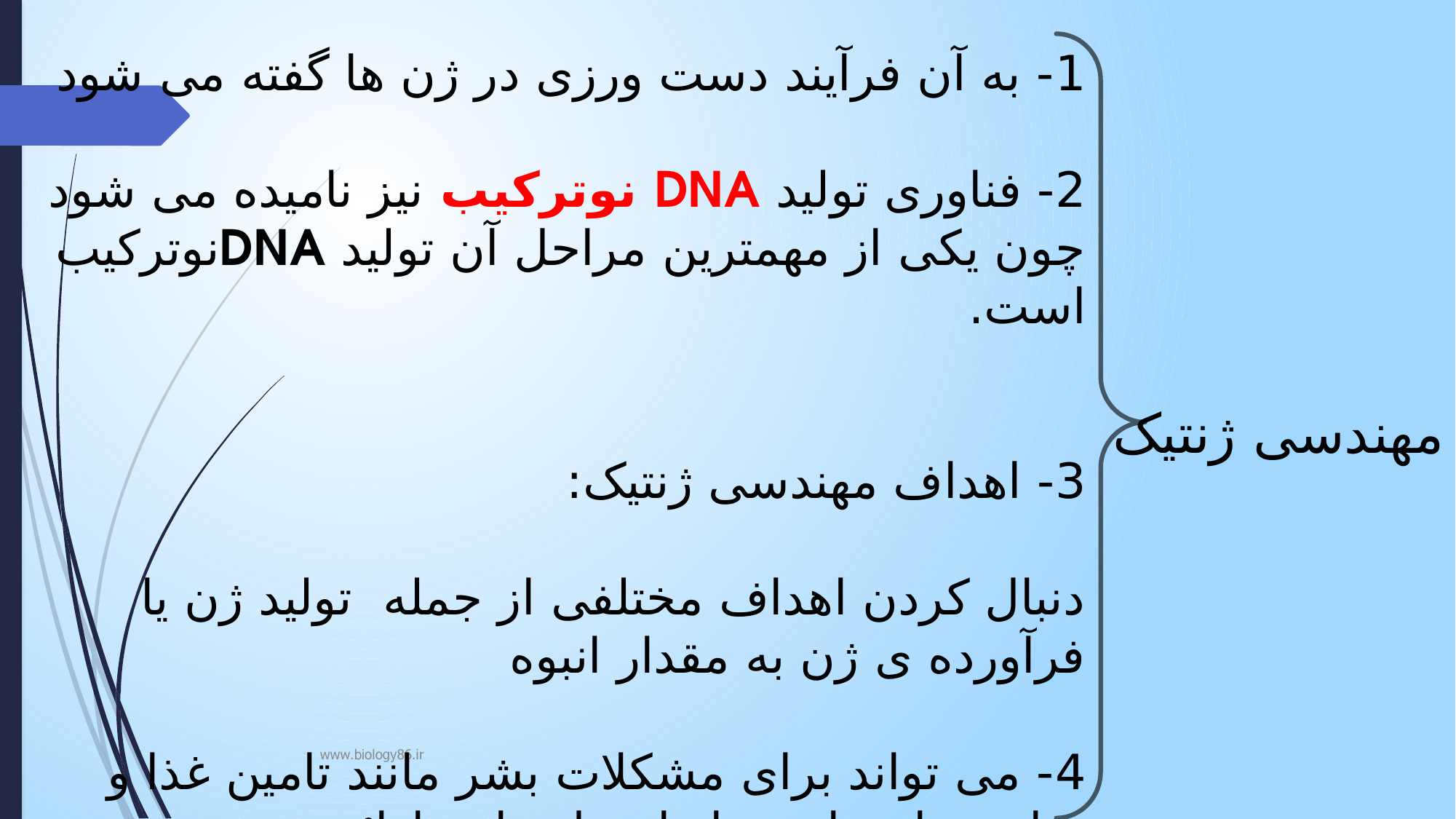

# مهندسی ژنتیک

1- به آن فرآیند دست ورزی در ژن ها گفته می شود

2- فناوری تولید DNA نوترکیب نیز نامیده می شود چون یکی از مهمترین مراحل آن تولید DNAنوترکیب است.

3- اهداف مهندسی ژنتیک:

دنبال کردن اهداف مختلفی از جمله  تولید ژن یا فرآورده ی ژن به مقدار انبوه

4- می تواند برای مشکلات بشر مانند تامین غذا و مبارزه با بیماری ها راه حل هایی ارائه دهد.
www.biology86.ir